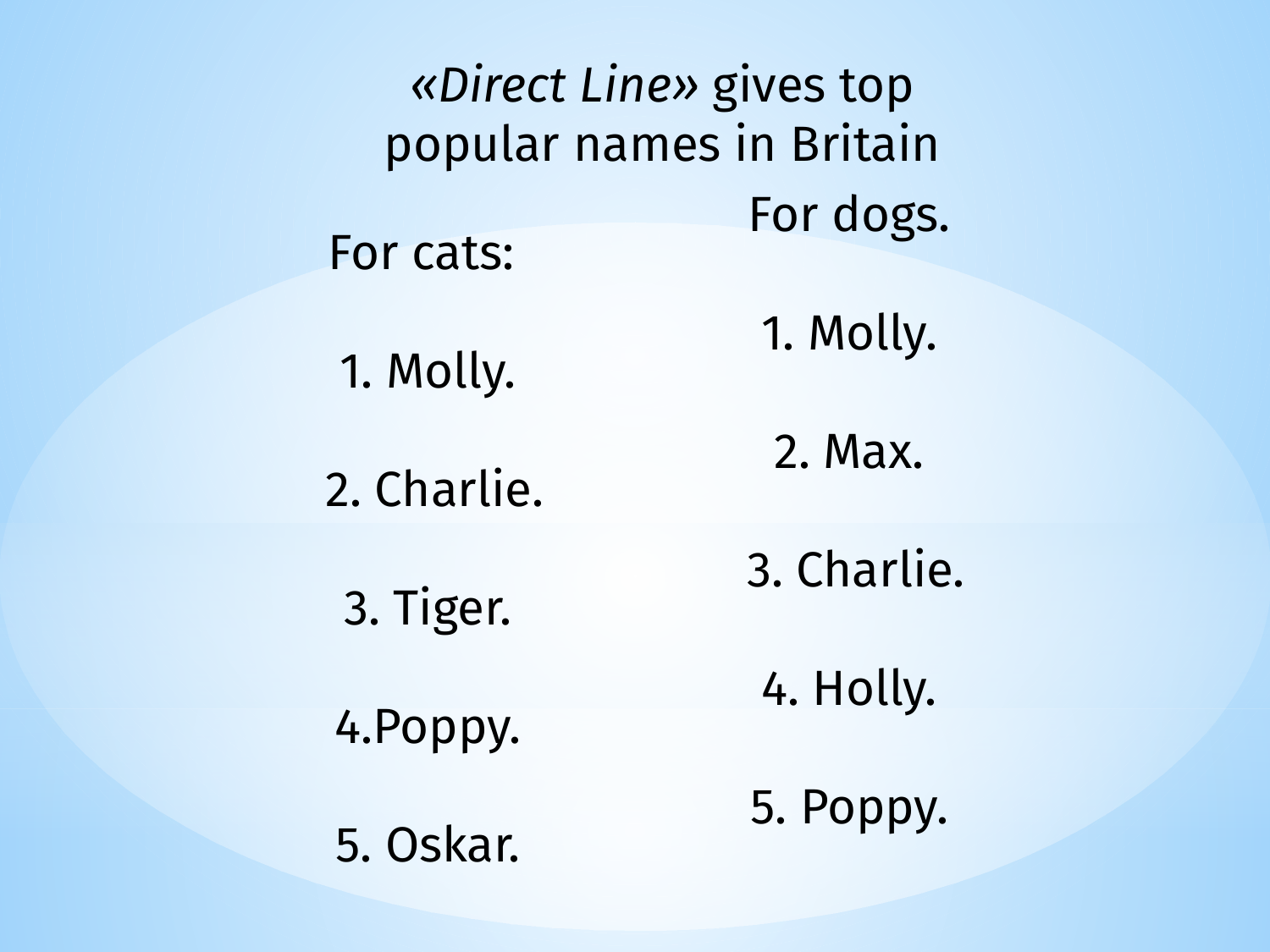

«Direct Line» gives top popular names in Britain
For cats:
1. Molly.
 2. Charlie.
3. Tiger.
4.Poppy.
5. Oskar.

For dogs.
1. Molly.
2. Max.
 3. Charlie.
4. Holly.
5. Poppy.